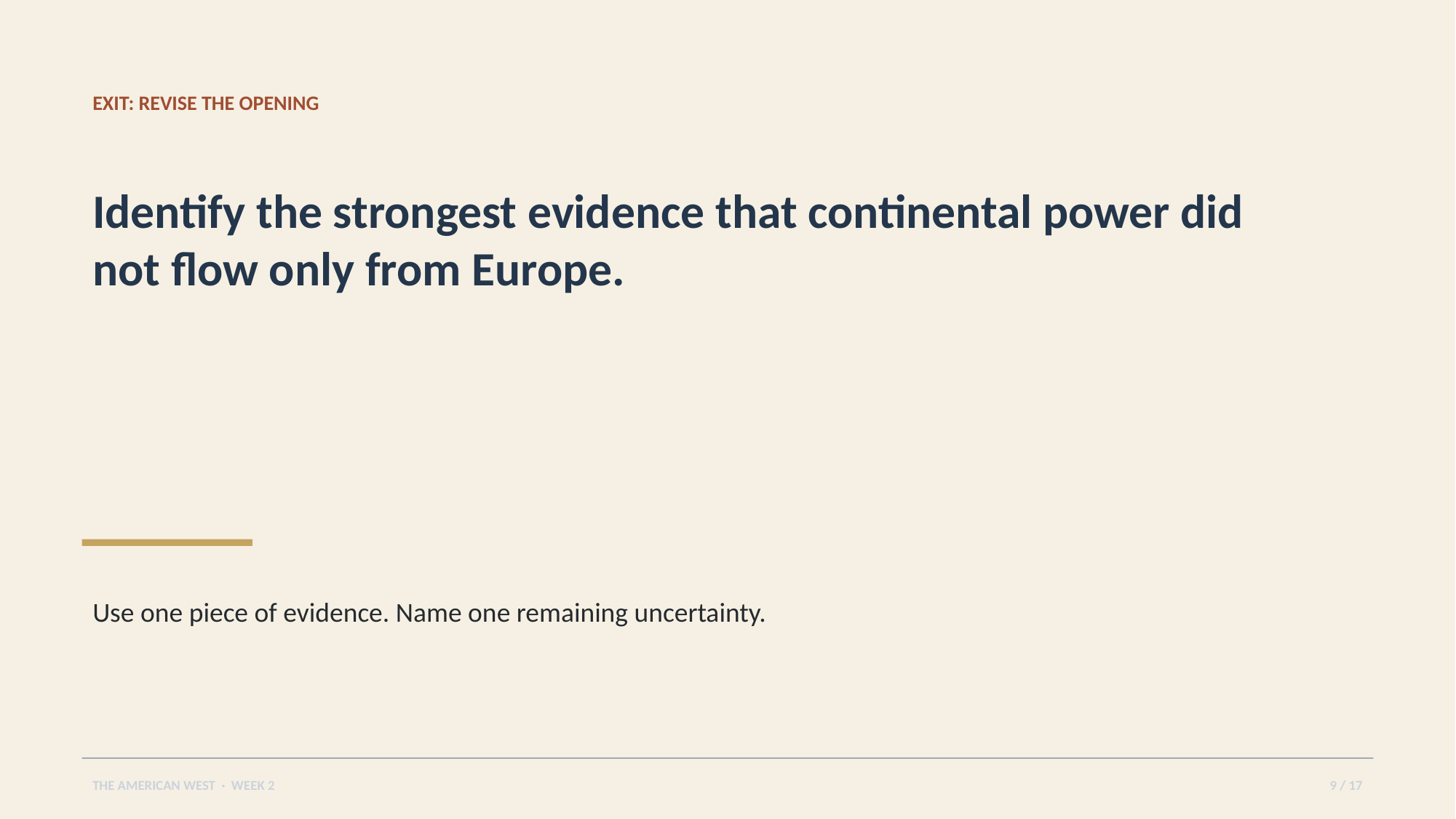

EXIT: REVISE THE OPENING
Identify the strongest evidence that continental power did not flow only from Europe.

Use one piece of evidence. Name one remaining uncertainty.

THE AMERICAN WEST  ·  WEEK 2
9 / 17